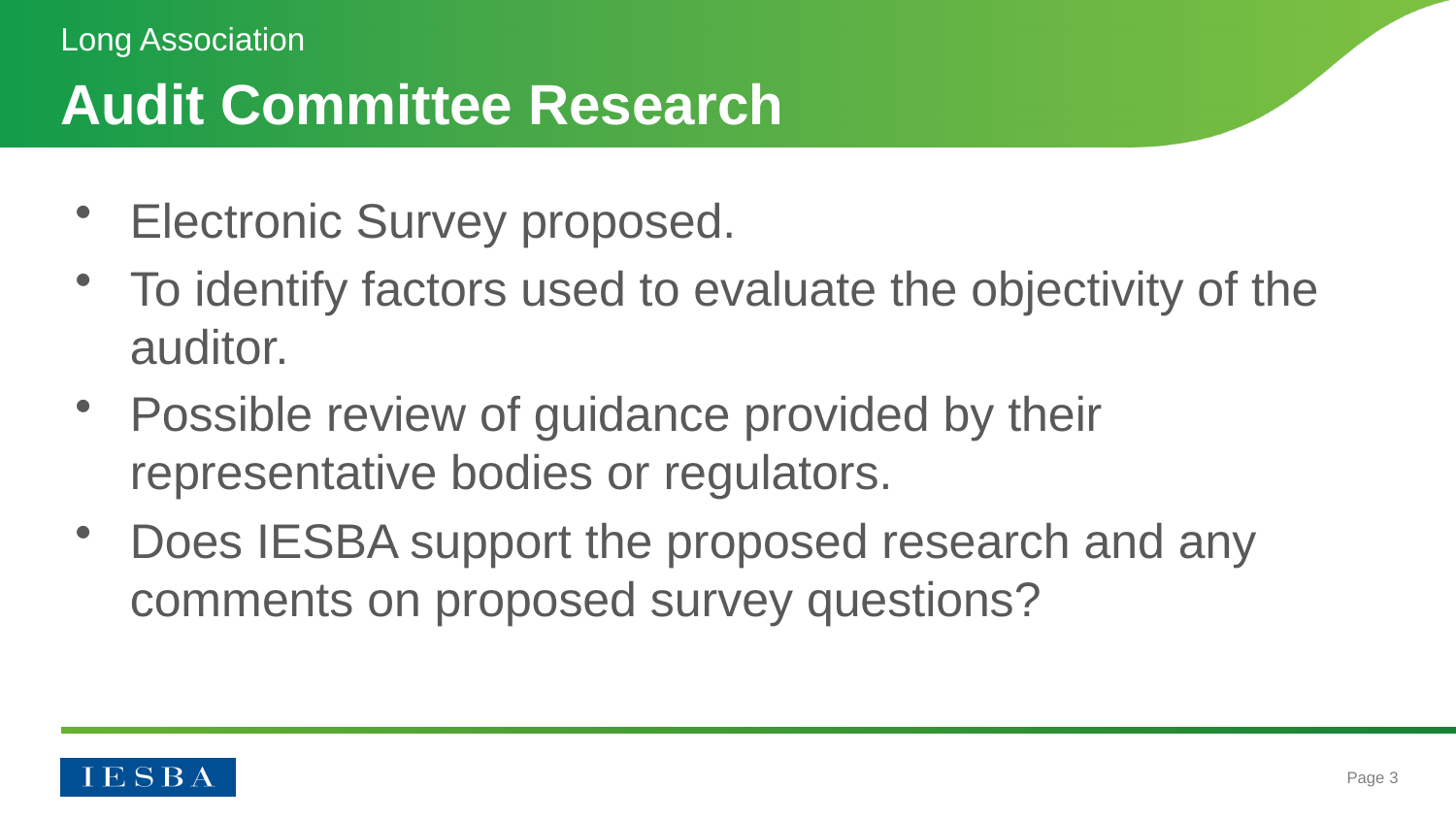

Long Association

# Audit Committee Research
Electronic Survey proposed.
To identify factors used to evaluate the objectivity of the auditor.
Possible review of guidance provided by their representative bodies or regulators.
Does IESBA support the proposed research and any comments on proposed survey questions?